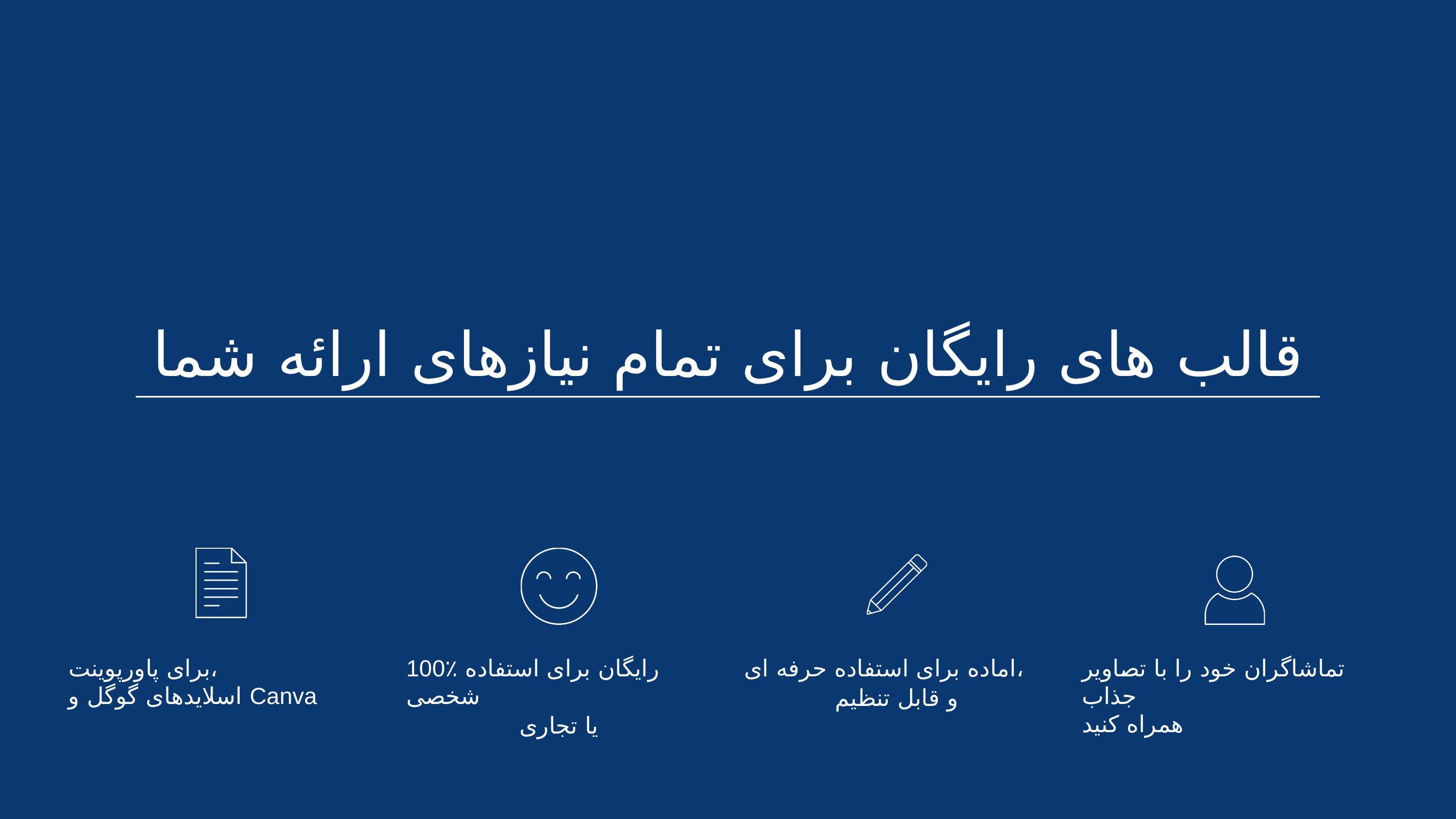

قالب های رایگان برای تمام نیازهای ارائه شما

برای پاورپوینت،
اسلایدهای گوگل و Canva

100٪ رایگان برای استفاده شخصی
یا تجاری
اماده برای استفاده حرفه ای،
و قابل تنظیم
تماشاگران خود را با تصاویر جذاب
همراه کنید